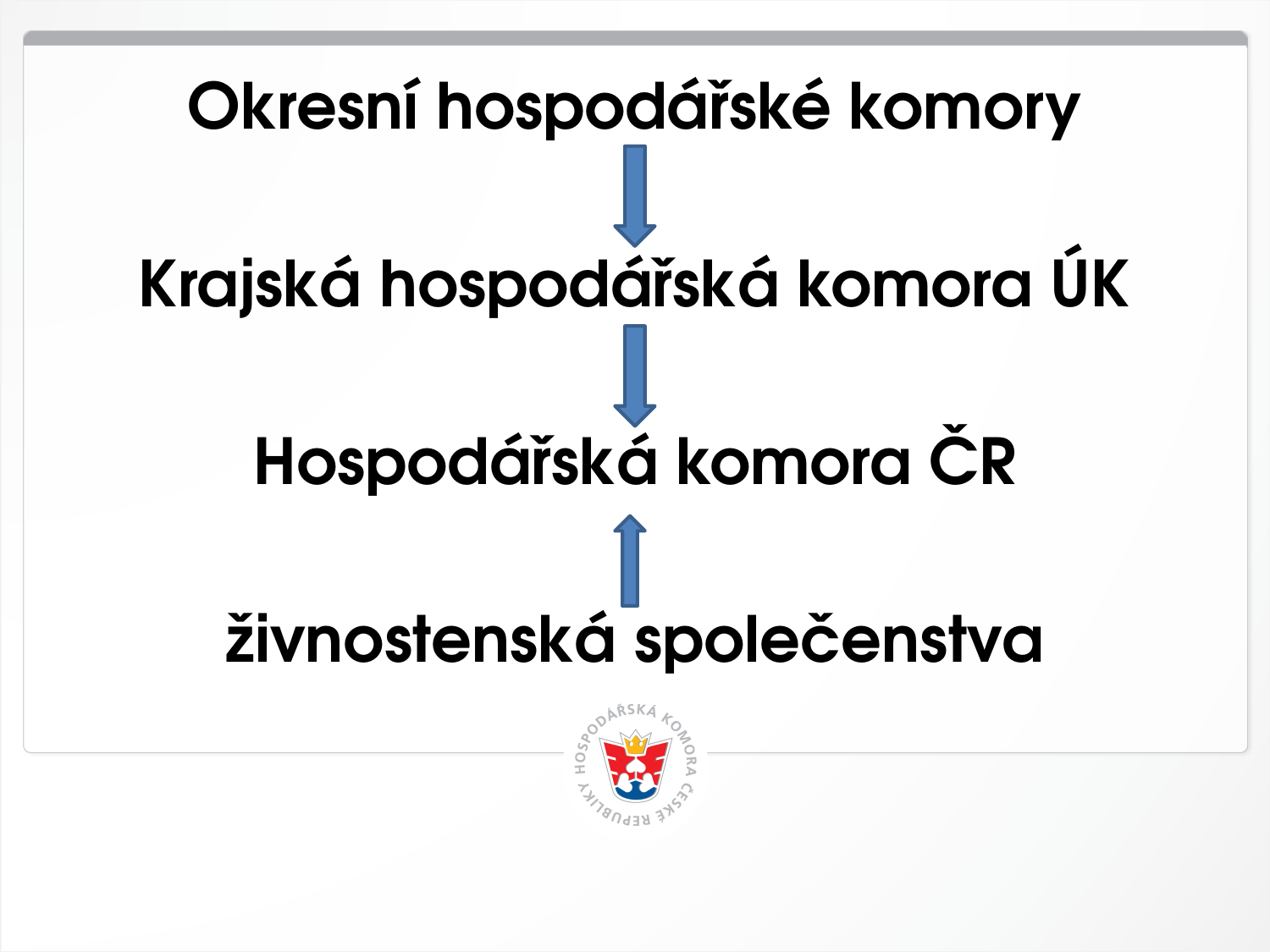

Okresní hospodářské komory

Krajská hospodářská komora ÚK

Hospodářská komora ČR

živnostenská společenstva

#